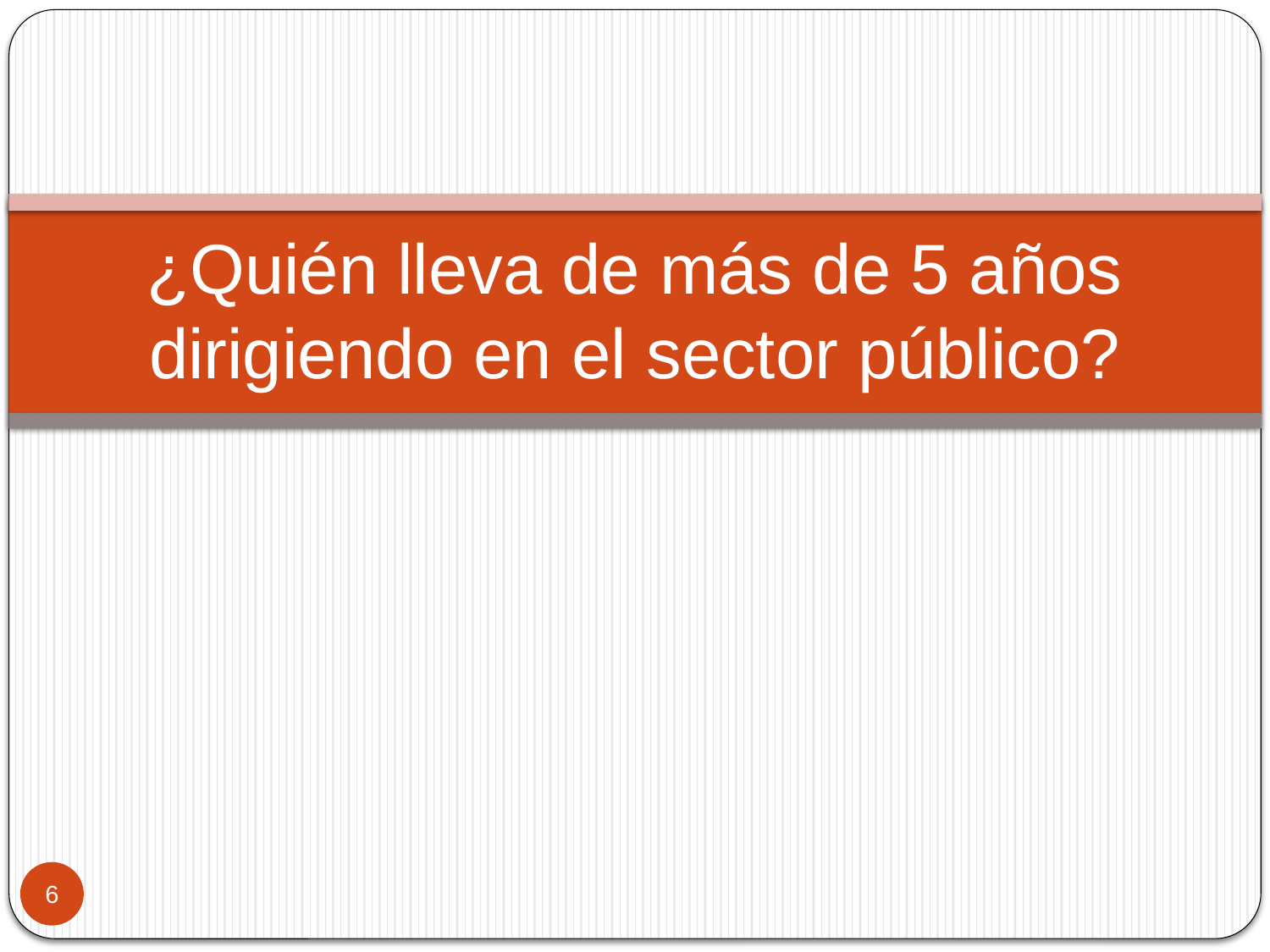

# ¿Quién lleva de más de 5 años dirigiendo en el sector público?

6